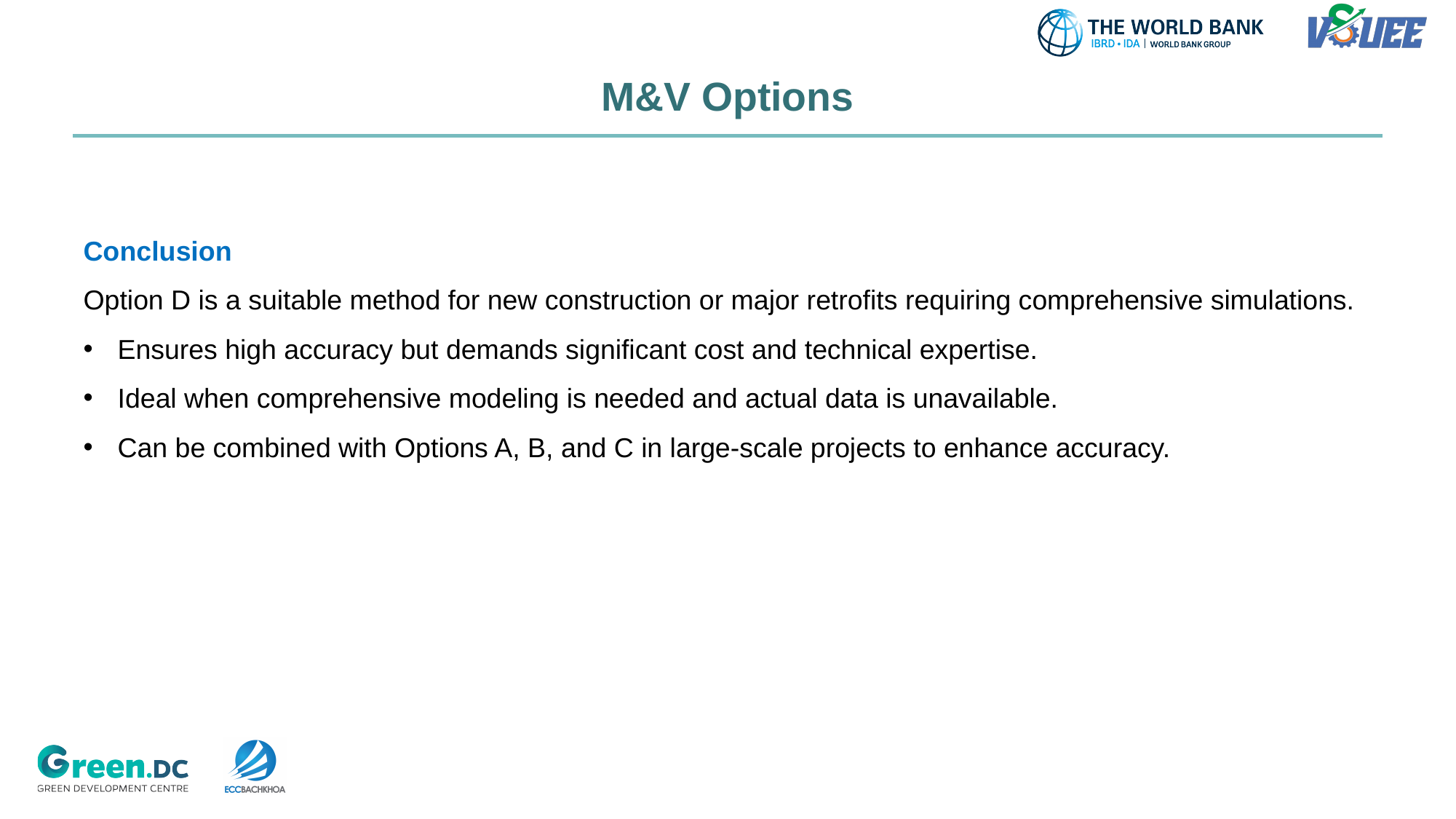

# M&V Options
Conclusion
Option D is a suitable method for new construction or major retrofits requiring comprehensive simulations.
Ensures high accuracy but demands significant cost and technical expertise.
Ideal when comprehensive modeling is needed and actual data is unavailable.
Can be combined with Options A, B, and C in large-scale projects to enhance accuracy.